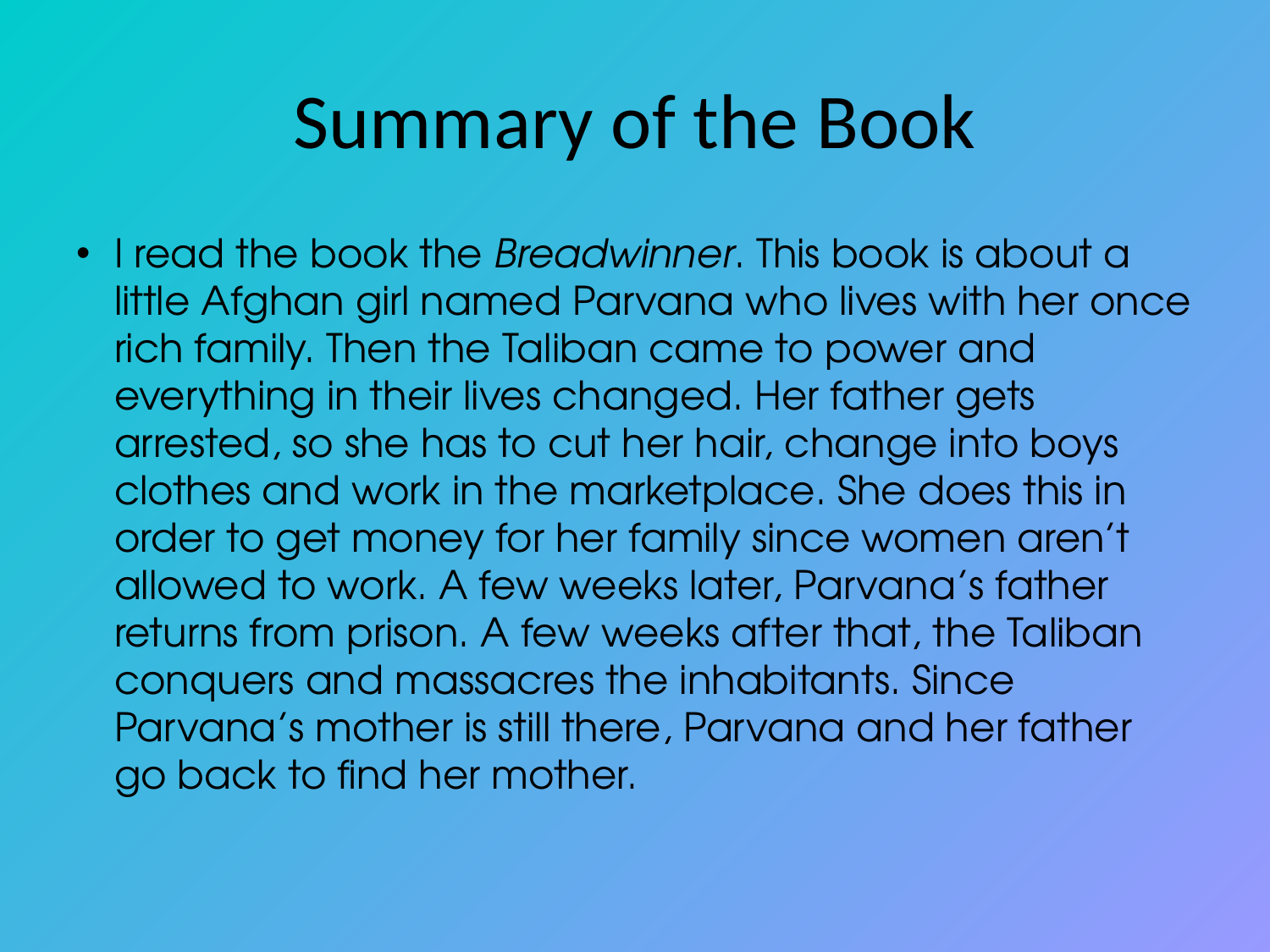

# Summary of the Book
I read the book the Breadwinner. This book is about a little Afghan girl named Parvana who lives with her once rich family. Then the Taliban came to power and everything in their lives changed. Her father gets arrested, so she has to cut her hair, change into boys clothes and work in the marketplace. She does this in order to get money for her family since women aren’t allowed to work. A few weeks later, Parvana’s father returns from prison. A few weeks after that, the Taliban conquers and massacres the inhabitants. Since Parvana’s mother is still there, Parvana and her father go back to find her mother.